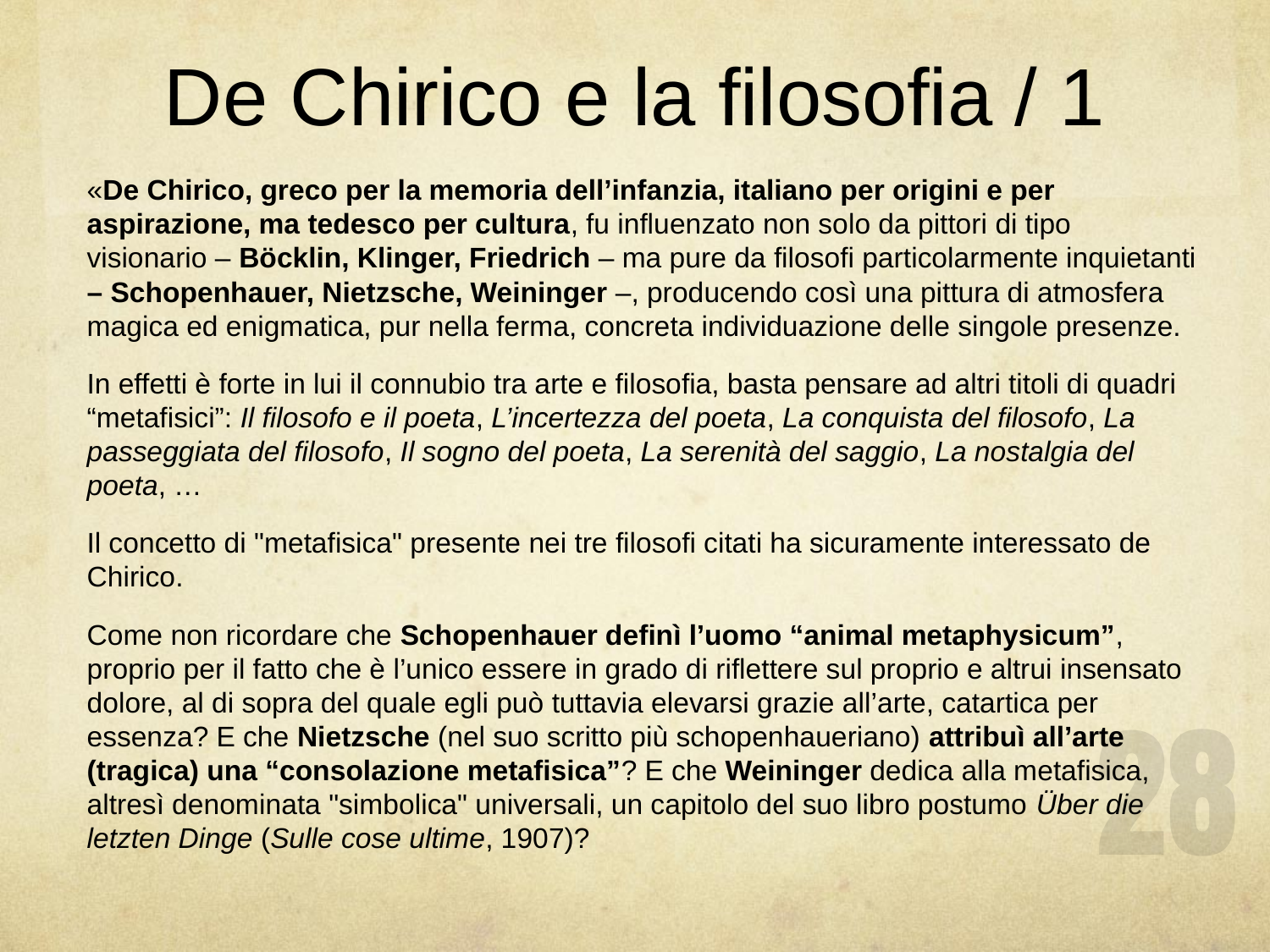

# De Chirico e la filosofia / 1
«De Chirico, greco per la memoria dell’infanzia, italiano per origini e per aspirazione, ma tedesco per cultura, fu influenzato non solo da pittori di tipo visionario – Böcklin, Klinger, Friedrich – ma pure da filosofi particolarmente inquietanti – Schopenhauer, Nietzsche, Weininger –, producendo così una pittura di atmosfera magica ed enigmatica, pur nella ferma, concreta individuazione delle singole presenze.
In effetti è forte in lui il connubio tra arte e filosofia, basta pensare ad altri titoli di quadri “metafisici”: Il filosofo e il poeta, L’incertezza del poeta, La conquista del filosofo, La passeggiata del filosofo, Il sogno del poeta, La serenità del saggio, La nostalgia del poeta, …
Il concetto di "metafisica" presente nei tre filosofi citati ha sicuramente interessato de Chirico.
Come non ricordare che Schopenhauer definì l’uomo “animal metaphysicum”, proprio per il fatto che è l’unico essere in grado di riflettere sul proprio e altrui insensato dolore, al di sopra del quale egli può tuttavia elevarsi grazie all’arte, catartica per essenza? E che Nietzsche (nel suo scritto più schopenhaueriano) attribuì all’arte (tragica) una “consolazione metafisica”? E che Weininger dedica alla metafisica, altresì denominata "simbolica" universali, un capitolo del suo libro postumo Über die letzten Dinge (Sulle cose ultime, 1907)?
28